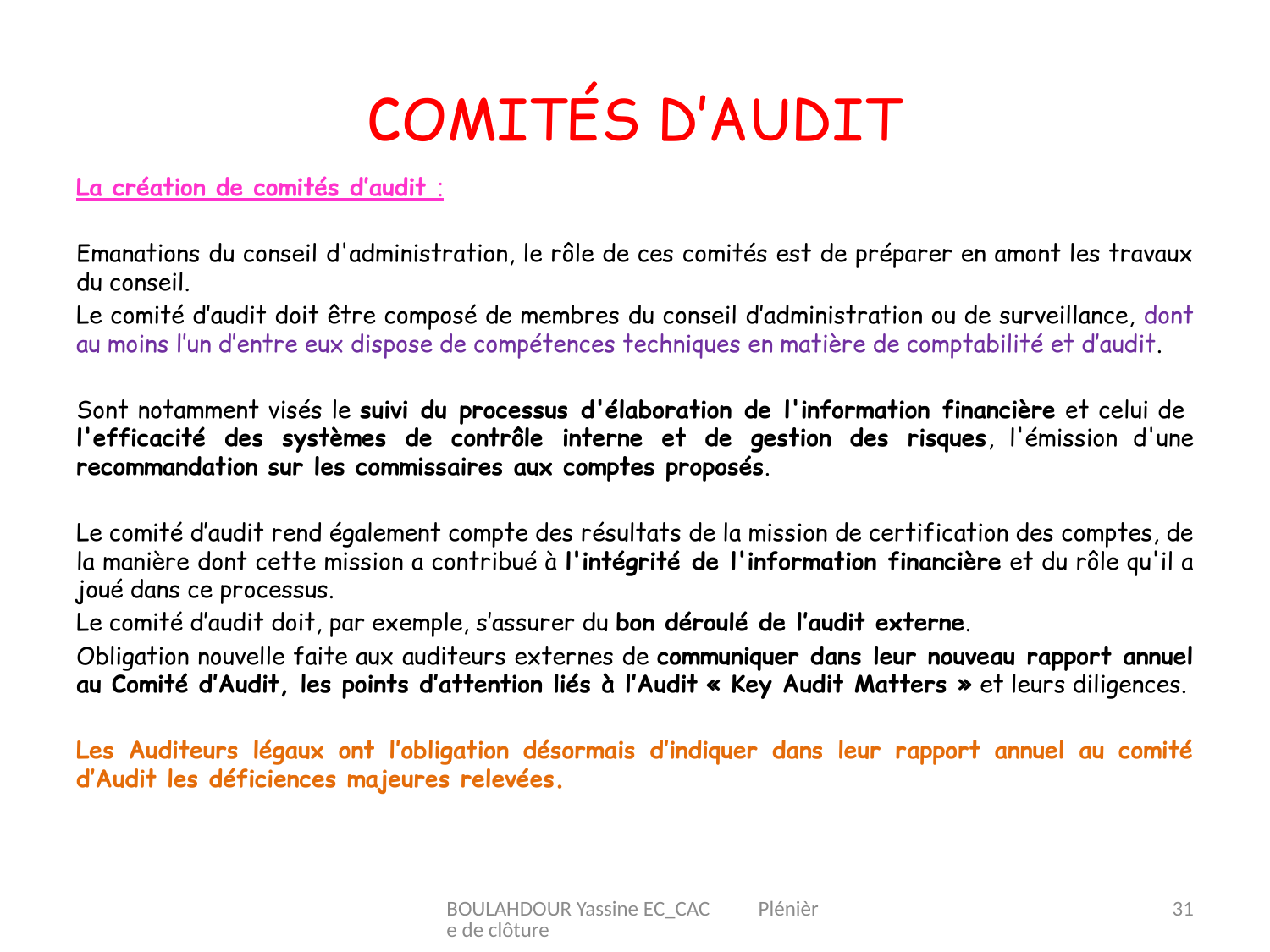

# Comités d’audit
La création de comités d’audit :

Emanations du conseil d'administration, le rôle de ces comités est de préparer en amont les travaux du conseil.
Le comité d’audit doit être composé de membres du conseil d’administration ou de surveillance, dont au moins l’un d’entre eux dispose de compétences techniques en matière de comptabilité et d’audit.

Sont notamment visés le suivi du processus d'élaboration de l'information financière et celui de  l'efficacité des systèmes de contrôle interne et de gestion des risques, l'émission d'une recommandation sur les commissaires aux comptes proposés.

Le comité d’audit rend également compte des résultats de la mission de certification des comptes, de la manière dont cette mission a contribué à l'intégrité de l'information financière et du rôle qu'il a joué dans ce processus.
Le comité d’audit doit, par exemple, s’assurer du bon déroulé de l’audit externe.
Obligation nouvelle faite aux auditeurs externes de communiquer dans leur nouveau rapport annuel au Comité d’Audit, les points d’attention liés à l’Audit « Key Audit Matters » et leurs diligences.

Les Auditeurs légaux ont l’obligation désormais d’indiquer dans leur rapport annuel au comité d’Audit les déficiences majeures relevées.

BOULAHDOUR Yassine EC_CAC          Plénière de clôture
31